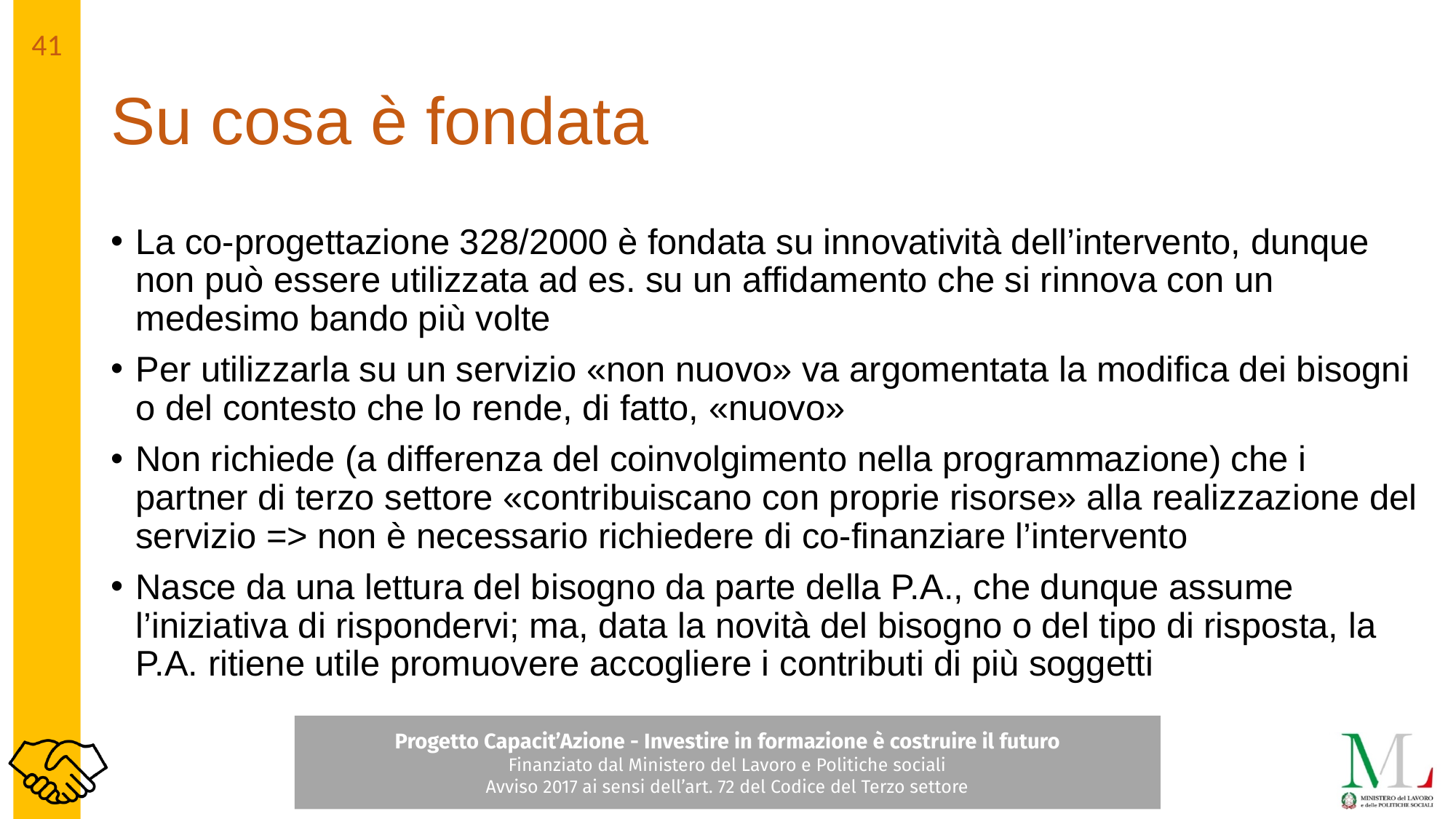

# Su cosa è fondata
La co-progettazione 328/2000 è fondata su innovatività dell’intervento, dunque non può essere utilizzata ad es. su un affidamento che si rinnova con un medesimo bando più volte
Per utilizzarla su un servizio «non nuovo» va argomentata la modifica dei bisogni o del contesto che lo rende, di fatto, «nuovo»
Non richiede (a differenza del coinvolgimento nella programmazione) che i partner di terzo settore «contribuiscano con proprie risorse» alla realizzazione del servizio => non è necessario richiedere di co-finanziare l’intervento
Nasce da una lettura del bisogno da parte della P.A., che dunque assume l’iniziativa di rispondervi; ma, data la novità del bisogno o del tipo di risposta, la P.A. ritiene utile promuovere accogliere i contributi di più soggetti
41